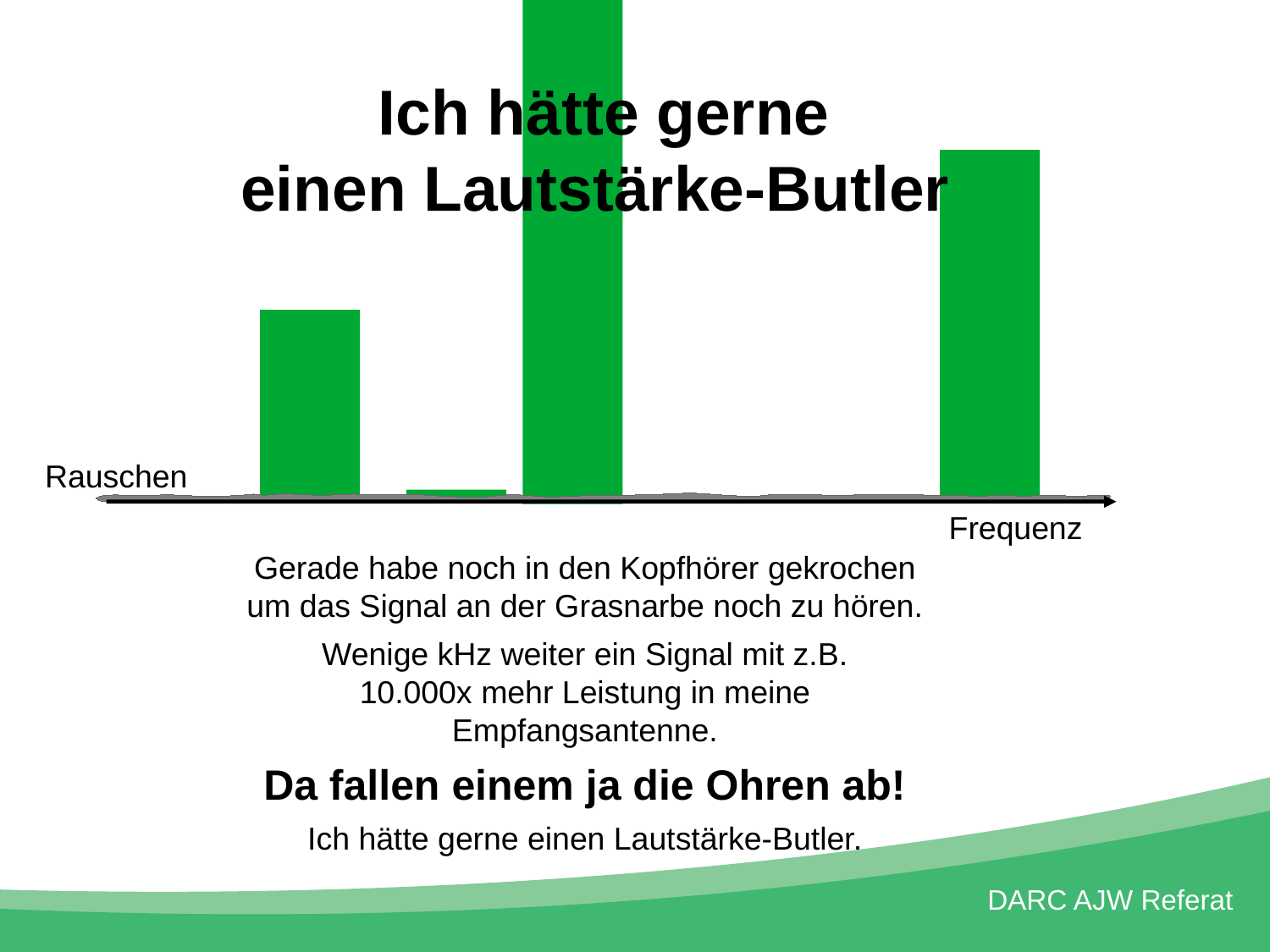

Ich hätte gerne
einen Lautstärke-Butler

Rauschen

Frequenz
Gerade habe noch in den Kopfhörer gekrochen
um das Signal an der Grasnarbe noch zu hören.
Wenige kHz weiter ein Signal mit z.B.
10.000x mehr Leistung in meine Empfangsantenne.
Da fallen einem ja die Ohren ab!
Ich hätte gerne einen Lautstärke-Butler.